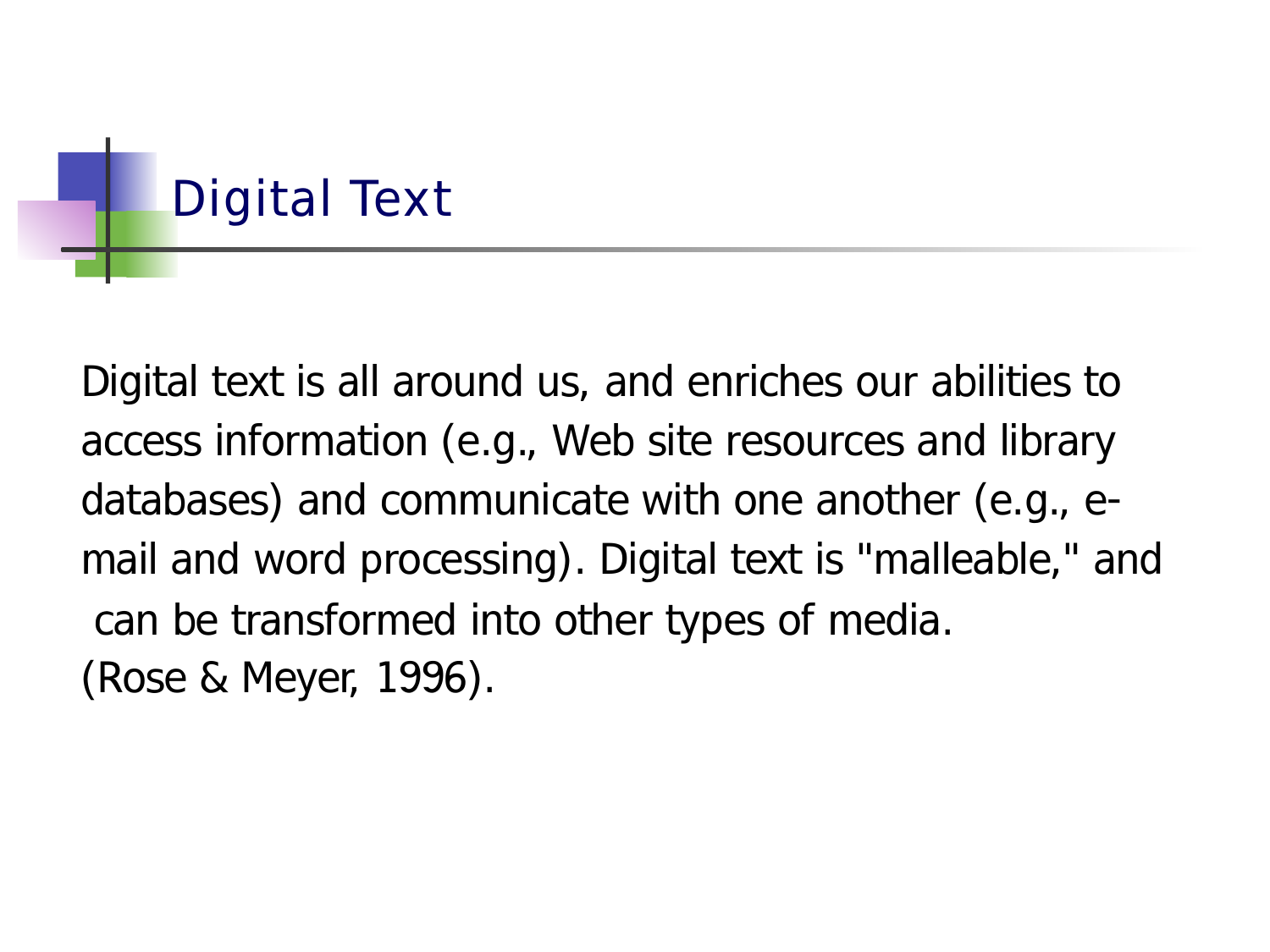

# Digital Text

Digital text is all around us, and enriches our abilities to
access information (e.g., Web site resources and library
databases) and communicate with one another (e.g., e-
mail and word processing). Digital text is "malleable," and
 can be transformed into other types of media.                (Rose & Meyer, 1996).